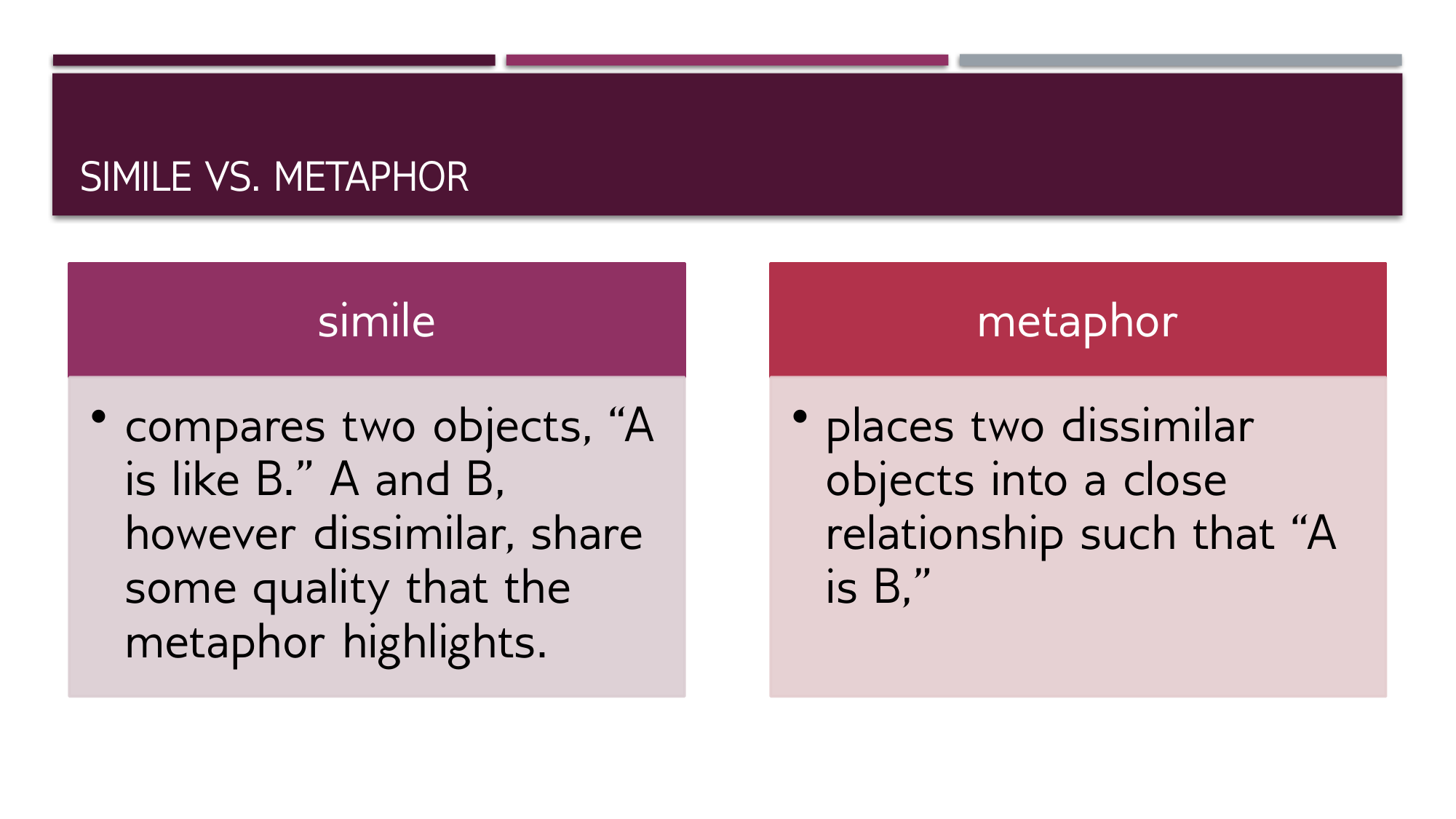

# Simile vs. metaphor
simile
compares two objects, “A is like B.” A and B, however dissimilar, share some quality that the metaphor highlights.
metaphor
places two dissimilar objects into a close relationship such that “A is B,”